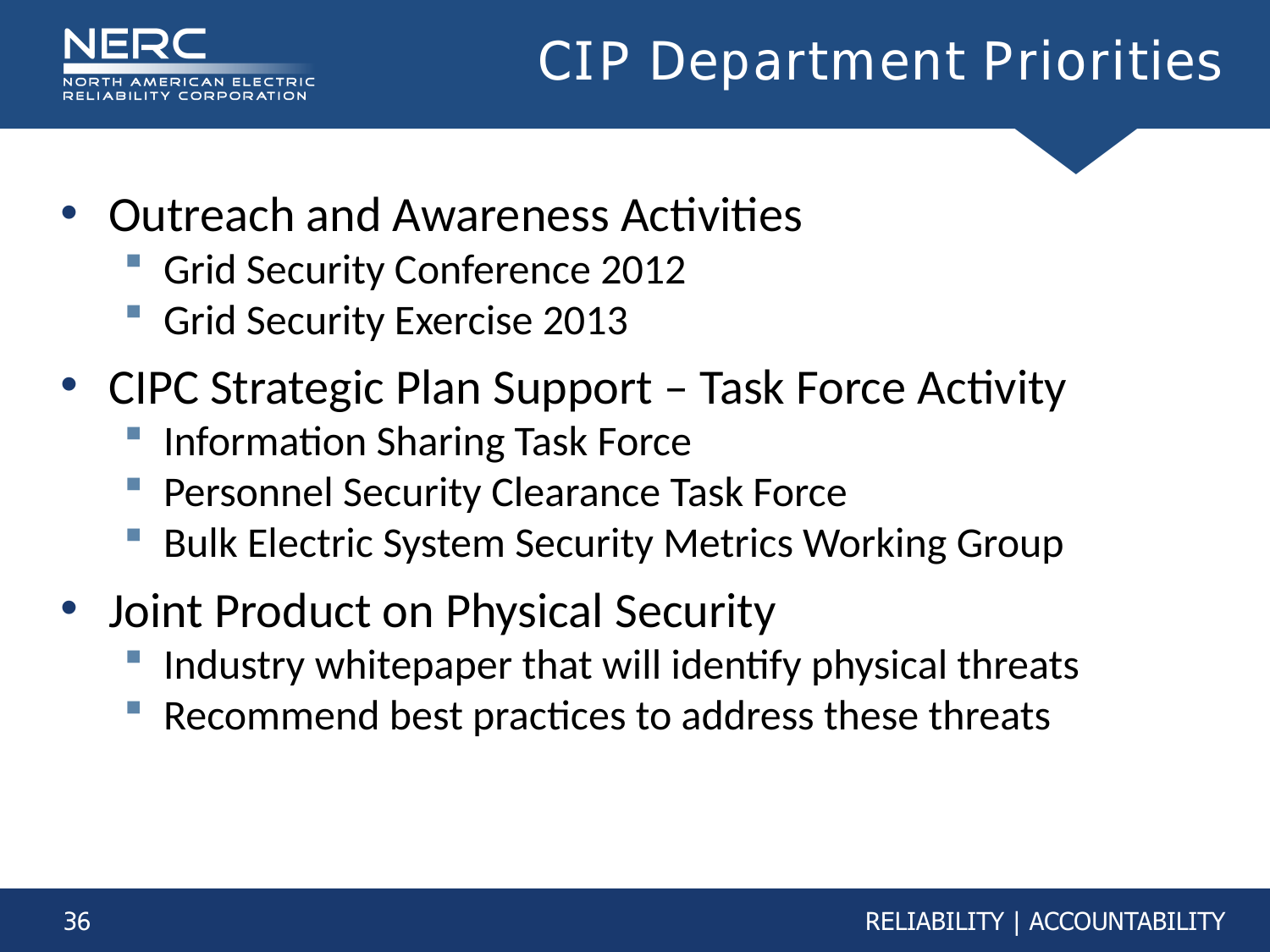

# CIP Department Priorities
Outreach and Awareness Activities
Grid Security Conference 2012
Grid Security Exercise 2013
CIPC Strategic Plan Support – Task Force Activity
Information Sharing Task Force
Personnel Security Clearance Task Force
Bulk Electric System Security Metrics Working Group
Joint Product on Physical Security
Industry whitepaper that will identify physical threats
Recommend best practices to address these threats